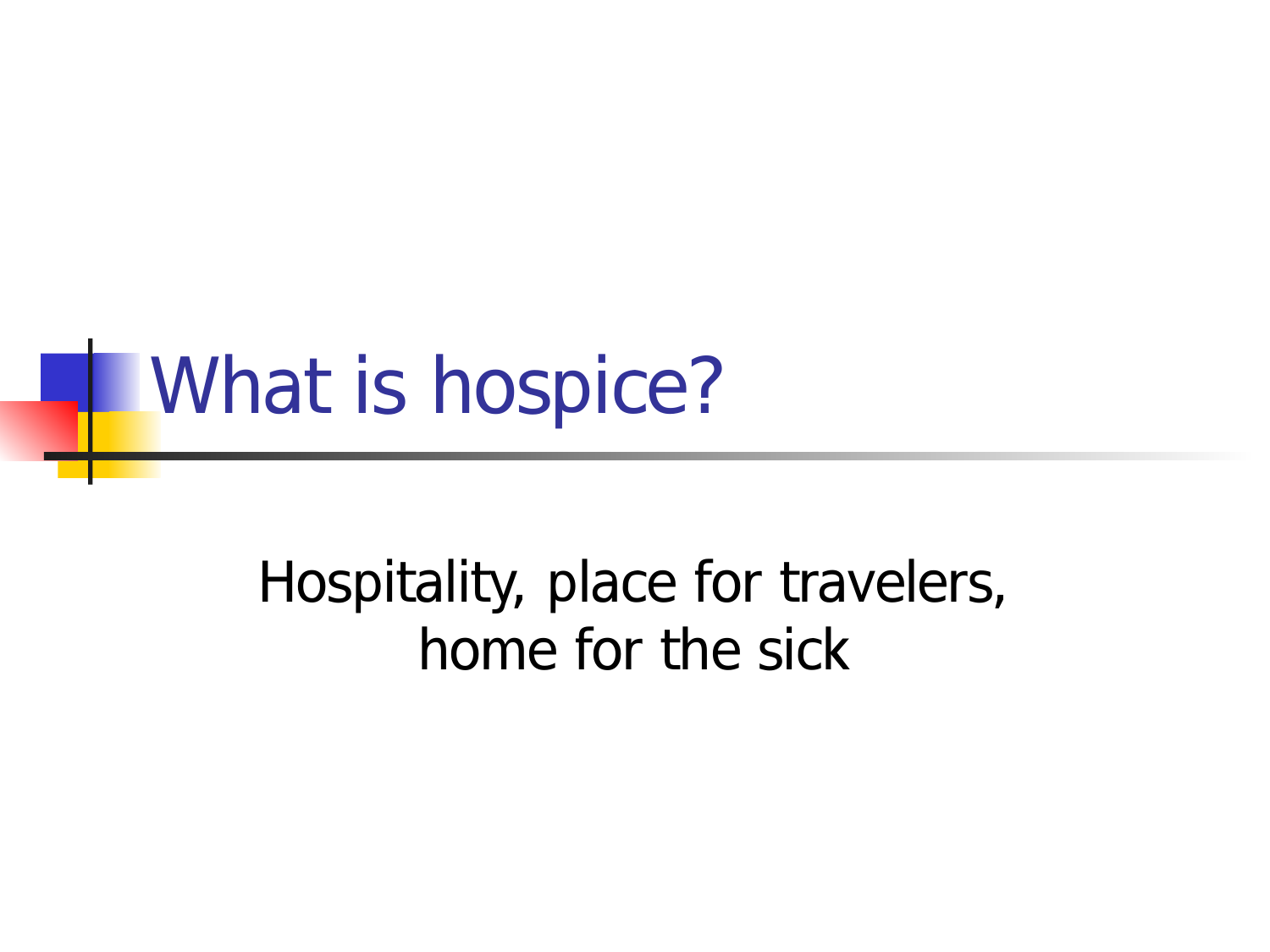

# What is hospice?
Hospitality, place for travelers, home for the sick